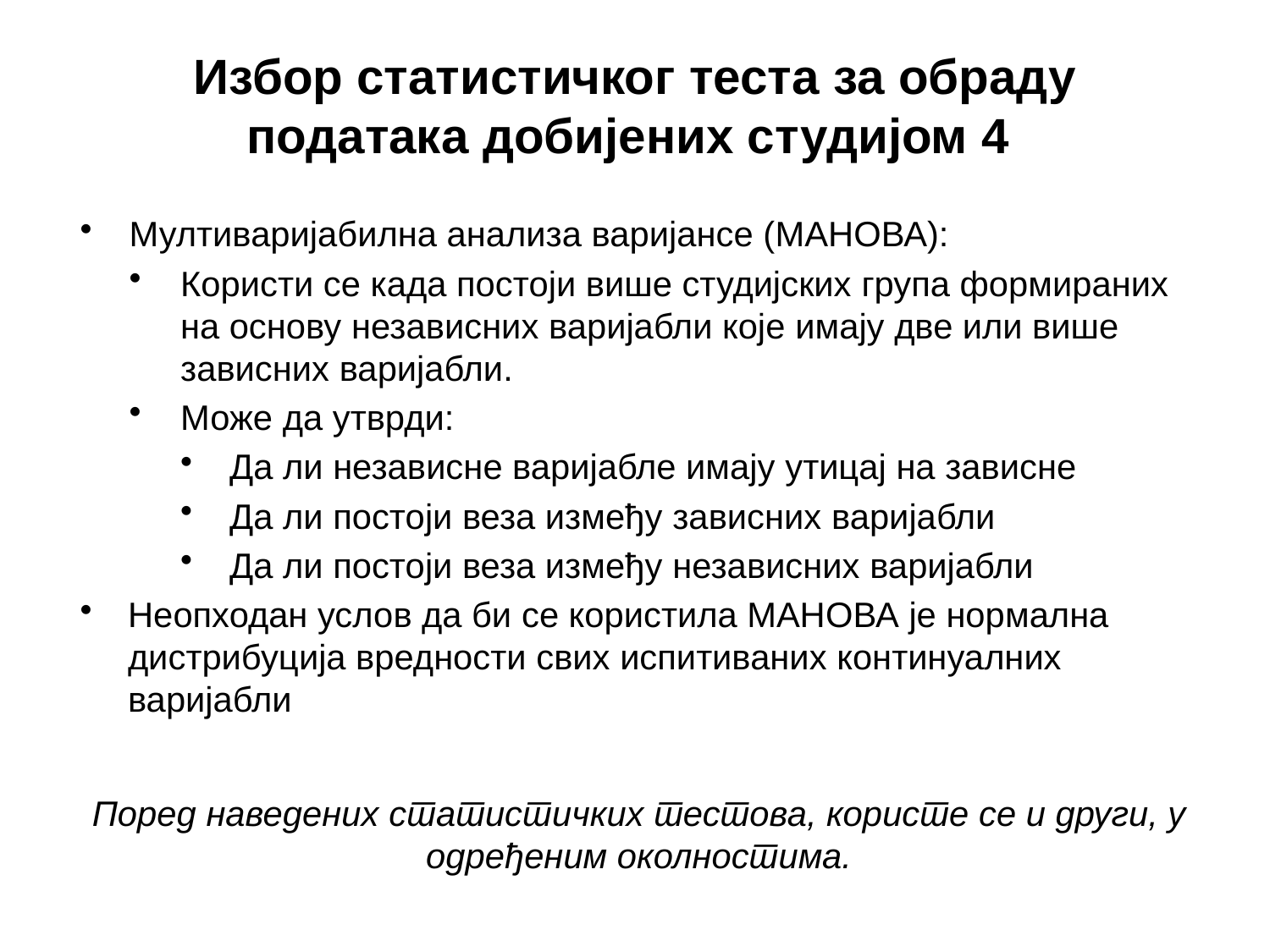

# Избор статистичког теста за обраду података добијених студијом 4
Мултиваријабилна анализа варијансе (МАНОВА):
Користи се када постоји више студијских група формираних на основу независних варијабли које имају две или више зависних варијабли.
Може да утврди:
Да ли независне варијабле имају утицај на зависне
Да ли постоји веза између зависних варијабли
Да ли постоји веза између независних варијабли
Неопходан услов да би се користила МАНОВА је нормална дистрибуција вредности свих испитиваних континуалних варијабли

Поред наведених статистичких тестова, користе се и други, у одређеним околностима.